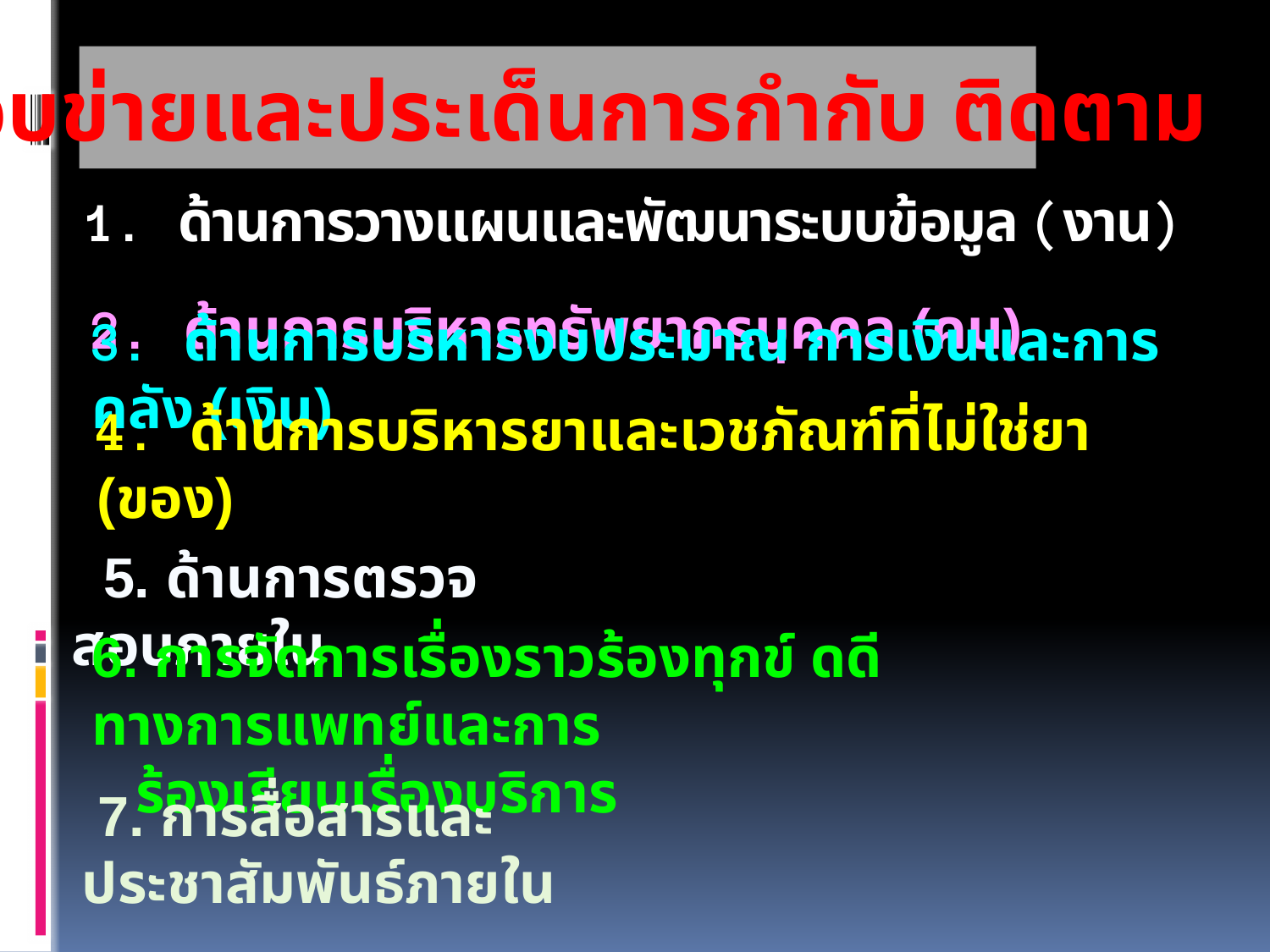

ขอบข่ายและประเด็นการกำกับ ติดตาม
# 1. ด้านการวางแผนและพัฒนาระบบข้อมูล (งาน)
2. ด้านการบริหารทรัพยากรบุคคล (คน)
3. ด้านการบริหารงบประมาณ การเงินและการคลัง (เงิน)
4. ด้านการบริหารยาและเวชภัณฑ์ที่ไม่ใช่ยา (ของ)
  5. ด้านการตรวจสอบภายใน
6. การจัดการเรื่องราวร้องทุกข์ ดดีทางการแพทย์และการ
   ร้องเรียนเรื่องบริการ
 7. การสื่อสารและประชาสัมพันธ์ภายใน